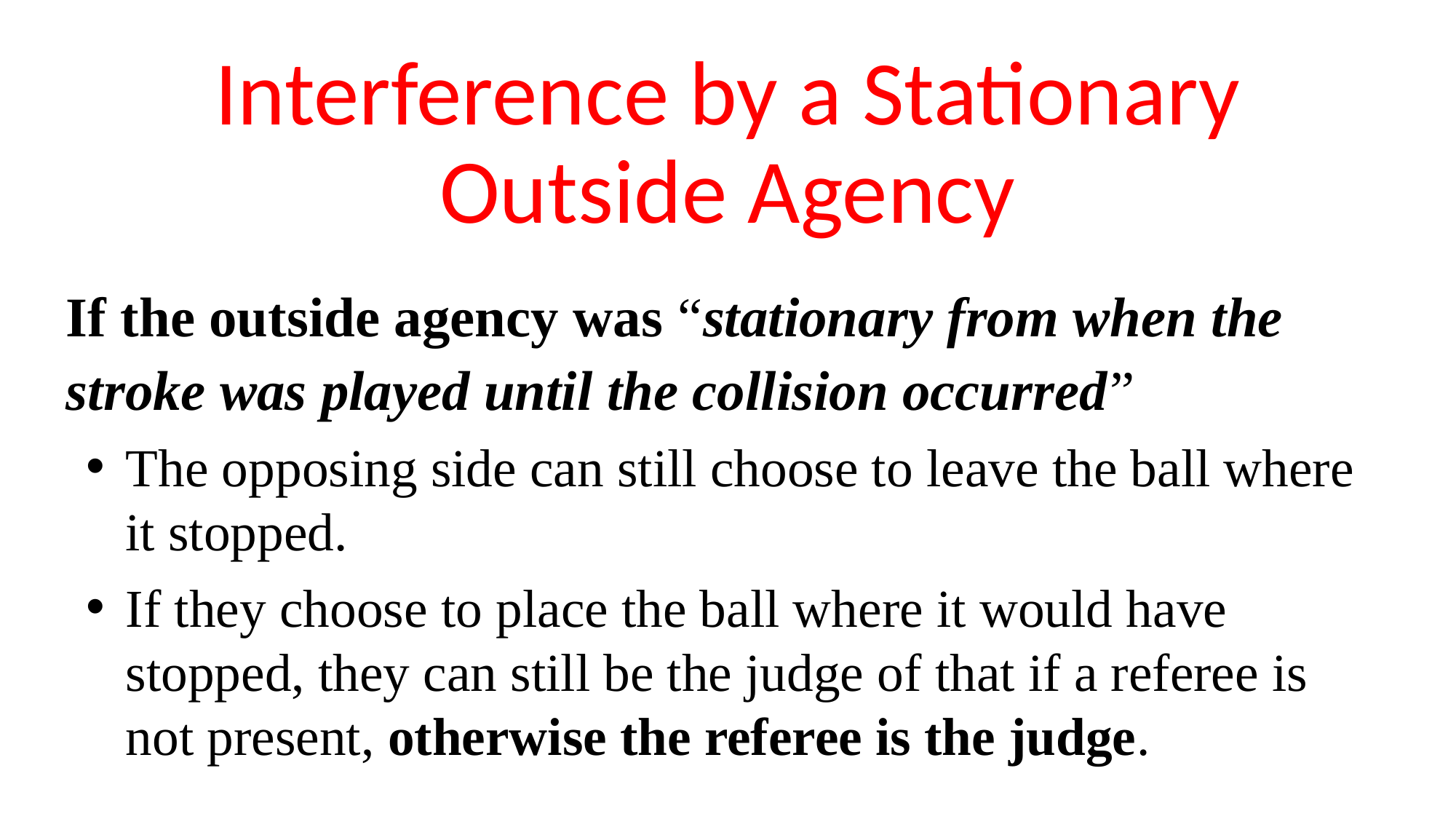

# Interference by a Stationary Outside Agency
If the outside agency was “stationary from when the stroke was played until the collision occurred”
The opposing side can still choose to leave the ball where it stopped.
If they choose to place the ball where it would have stopped, they can still be the judge of that if a referee is not present, otherwise the referee is the judge.